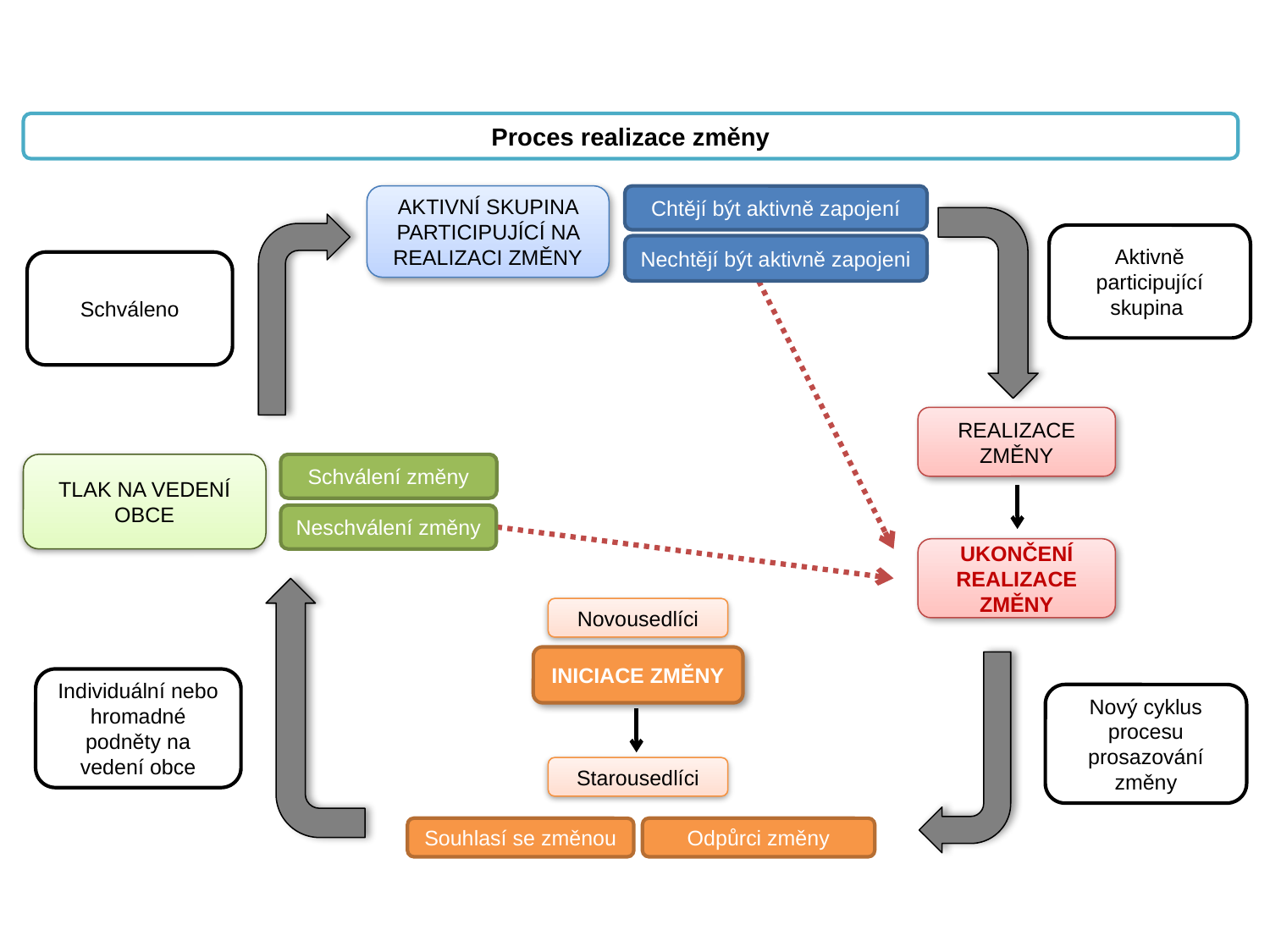

Proces realizace změny
AKTIVNÍ SKUPINA PARTICIPUJÍCÍ NA REALIZACI ZMĚNY
Chtějí být aktivně zapojení
Nechtějí být aktivně zapojeni
TLAK NA VEDENÍ OBCE
Schválení změny
Neschválení změny
REALIZACE ZMĚNY
UKONČENÍ REALIZACE ZMĚNY
INICIACE ZMĚNY
Souhlasí se změnou
Odpůrci změny

Aktivně participující skupina
Nový cyklus procesu prosazování změny
Schváleno
Novousedlíci
Individuální nebo hromadné podněty na vedení obce
Starousedlíci